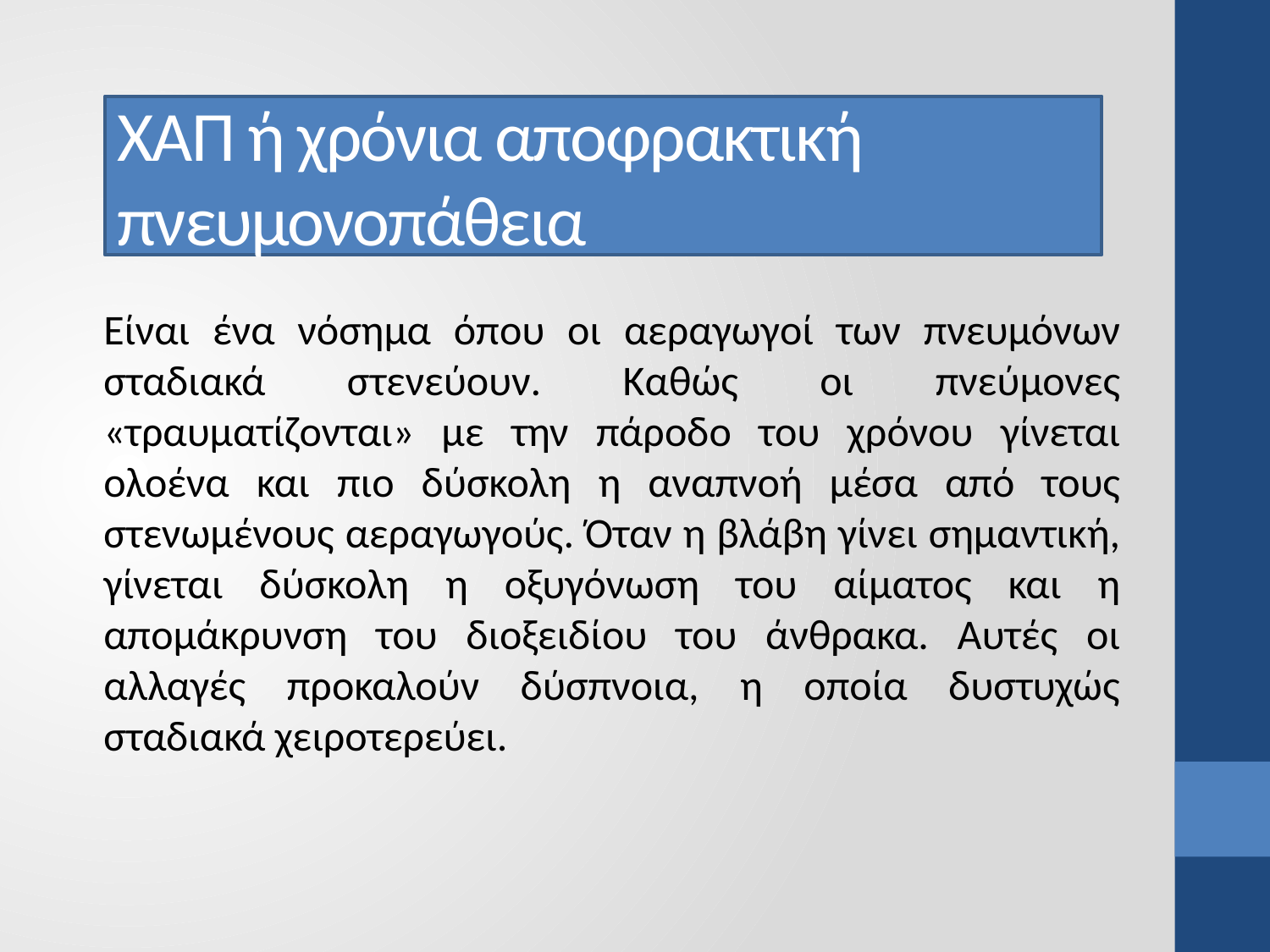

# ΧΑΠ ή χρόνια αποφρακτική πνευμονοπάθεια
Είναι ένα νόσημα όπου οι αεραγωγοί των πνευμόνων σταδιακά στενεύουν. Καθώς οι πνεύμονες «τραυματίζονται» με την πάροδο του χρόνου γίνεται ολοένα και πιο δύσκολη η αναπνοή μέσα από τους στενωμένους αεραγωγούς. Όταν η βλάβη γίνει σημαντική, γίνεται δύσκολη η οξυγόνωση του αίματος και η απομάκρυνση του διοξειδίου του άνθρακα. Αυτές οι αλλαγές προκαλούν δύσπνοια, η οποία δυστυχώς σταδιακά χειροτερεύει.